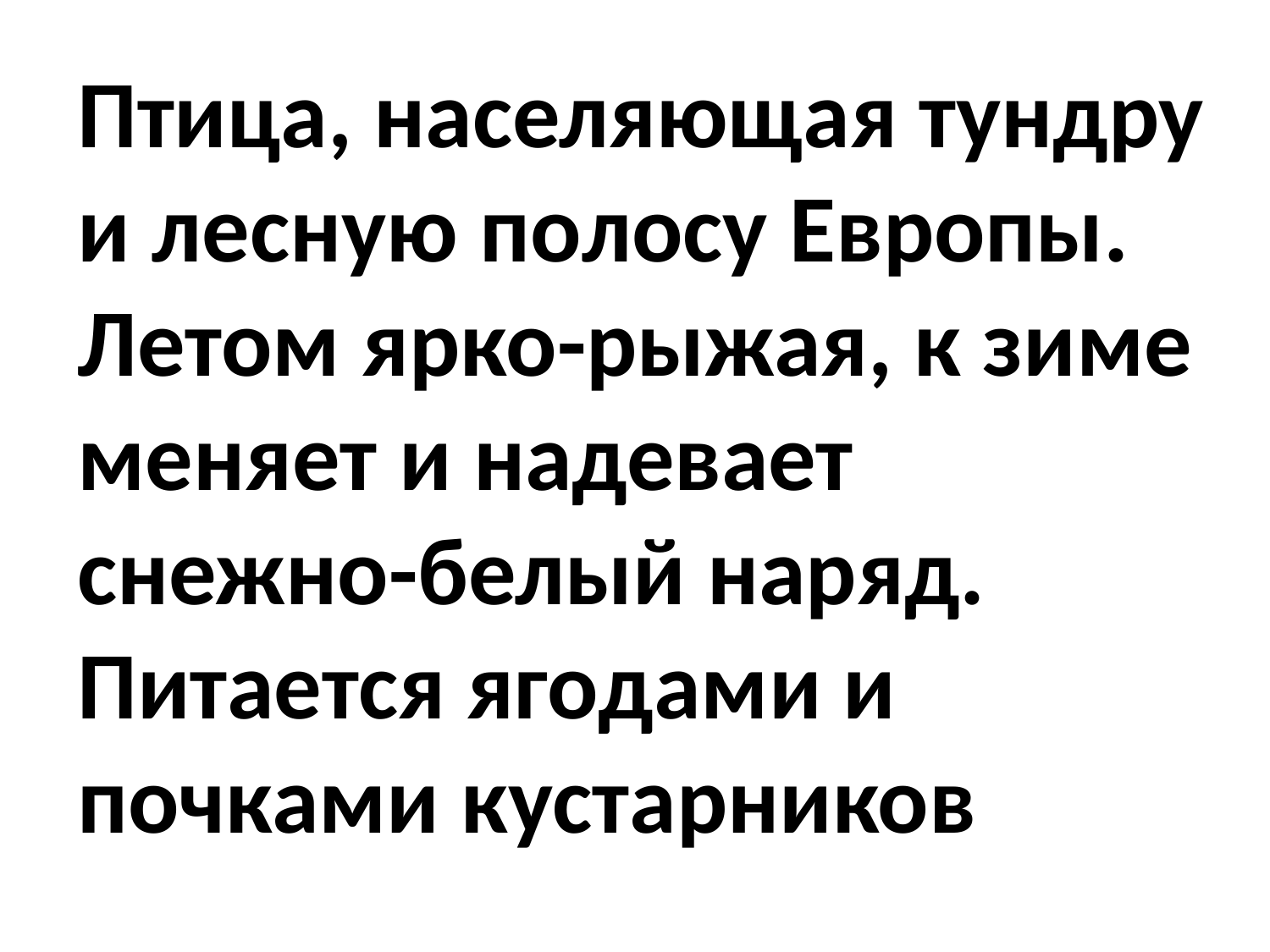

Птица, населяющая тундру и лесную полосу Европы. Летом ярко-рыжая, к зиме меняет и надевает снежно-белый наряд. Питается ягодами и почками кустарников